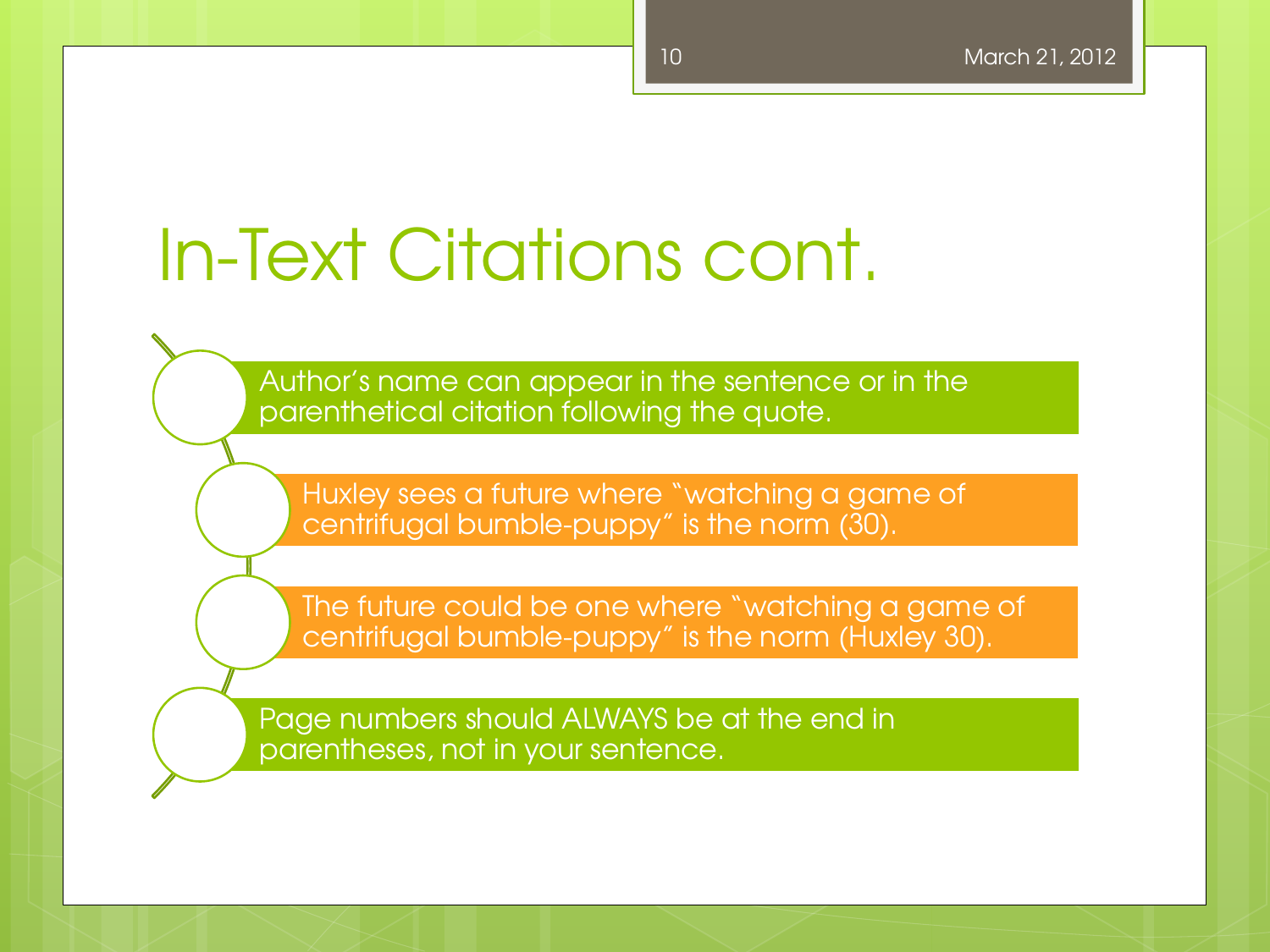

10
March 21, 2012
# In-Text Citations cont.
Author’s name can appear in the sentence or in the parenthetical citation following the quote.
Huxley sees a future where “watching a game of centrifugal bumble-puppy” is the norm (30).
The future could be one where “watching a game of centrifugal bumble-puppy” is the norm (Huxley 30).
Page numbers should ALWAYS be at the end in parentheses, not in your sentence.